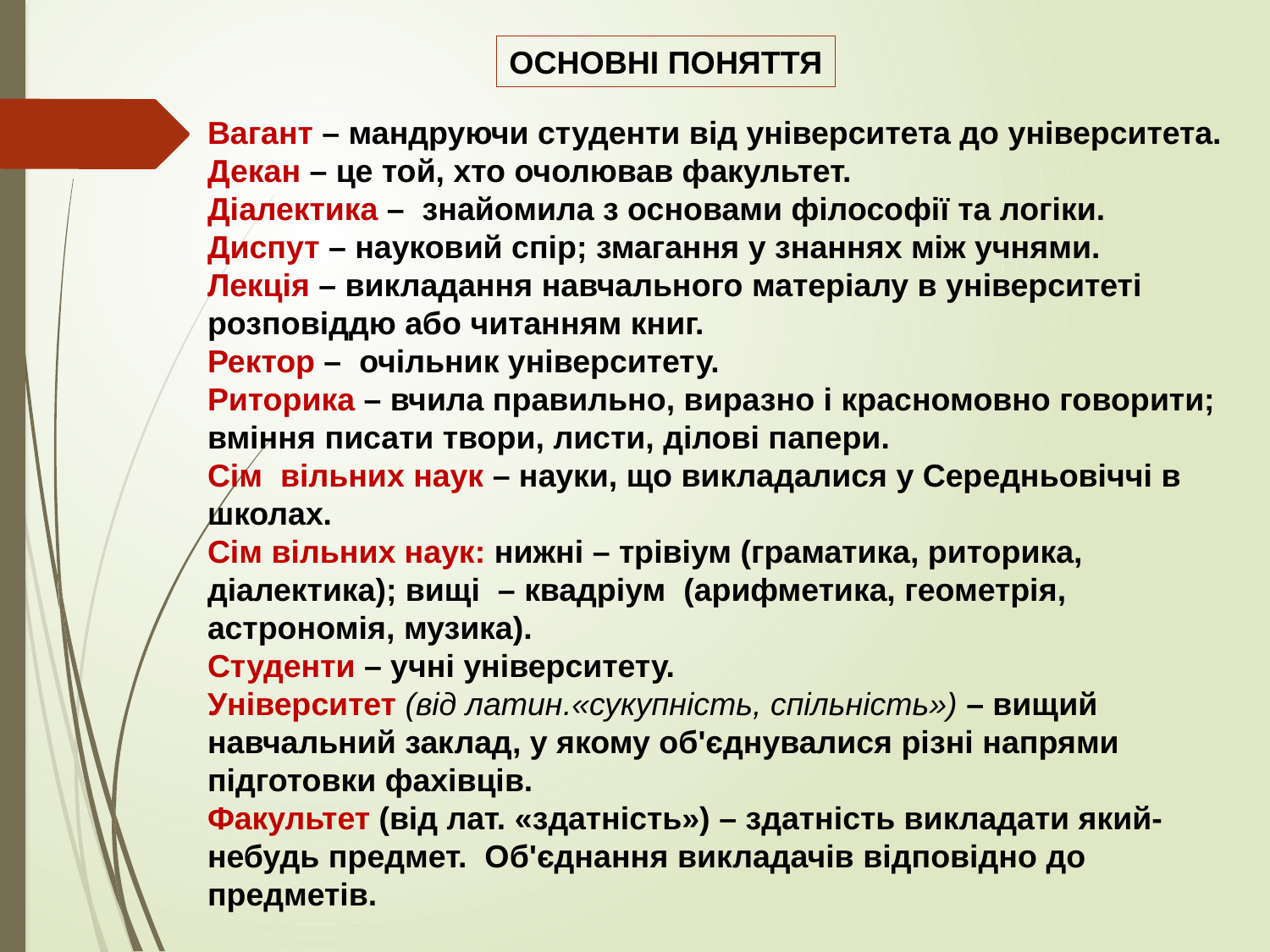

ОСНОВНІ ПОНЯТТЯ
Вагант – мандруючи студенти від університета до університета.
Декан – це той, хто очолював факультет.
Діалектика –  знайомила з основами філософії та логіки.
Диспут – науковий спір; змагання у знаннях між учнями.
Лекція – викладання навчального матеріалу в університеті  розповіддю або читанням книг.
Ректор –  очільник університету.
Риторика – вчила правильно, виразно і красномовно говорити; вміння писати твори, листи, ділові папери.
Сім  вільних наук – науки, що викладалися у Середньовіччі в школах.
Сім вільних наук: нижні – трівіум (граматика, риторика, діалектика); вищі  – квадріум  (арифметика, геометрія, астрономія, музика).
Студенти – учні університету.
Університет (від латин.«сукупність, спільність») – вищий навчальний заклад, у якому об'єднувалися різні напрями підготовки фахівців.
Факультет (від лат. «здатність») – здатність викладати який-небудь предмет.  Об'єднання викладачів відповідно до предметів.